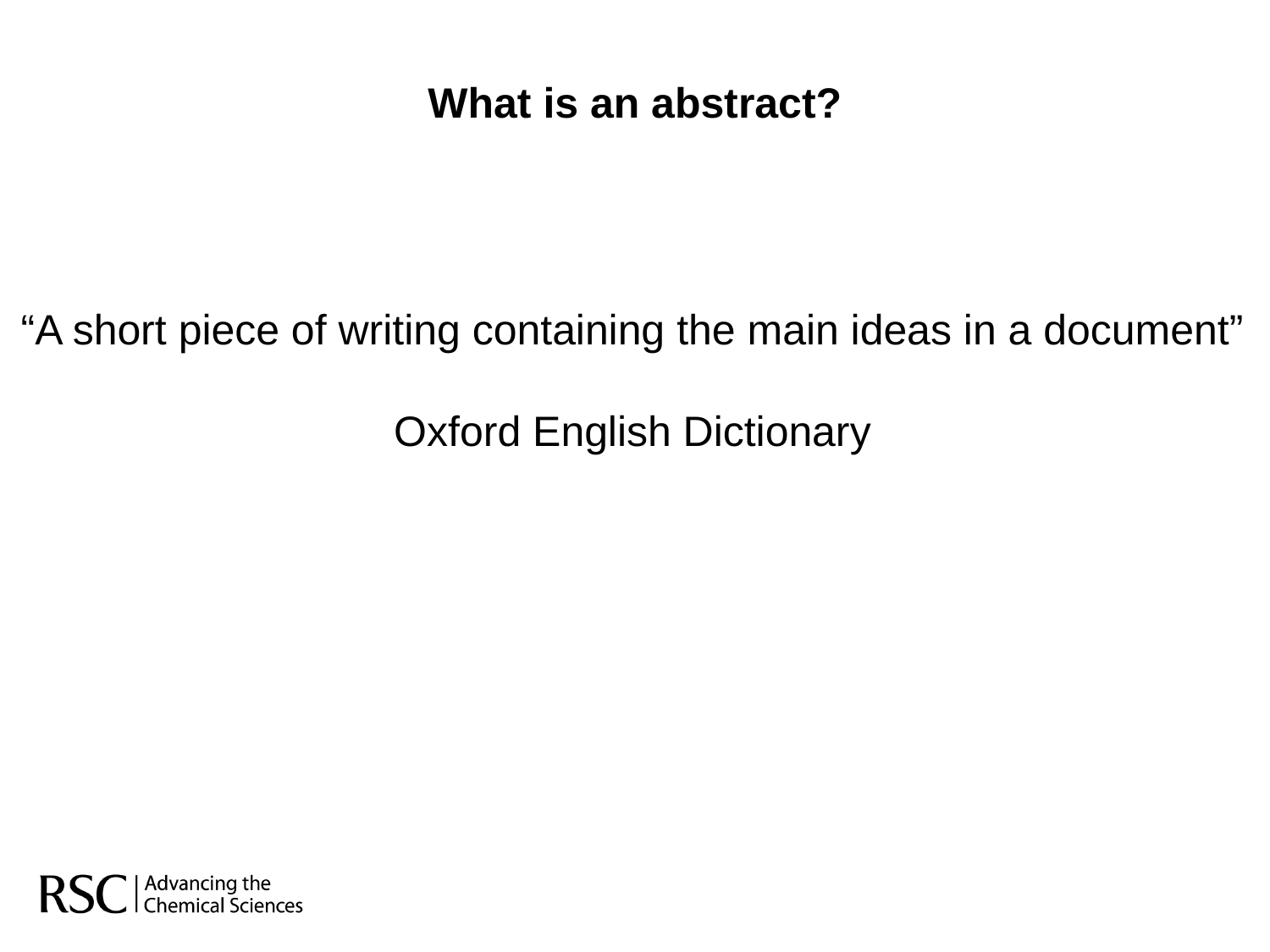

What is an abstract?

“A short piece of writing containing the main ideas in a document”

Oxford English Dictionary